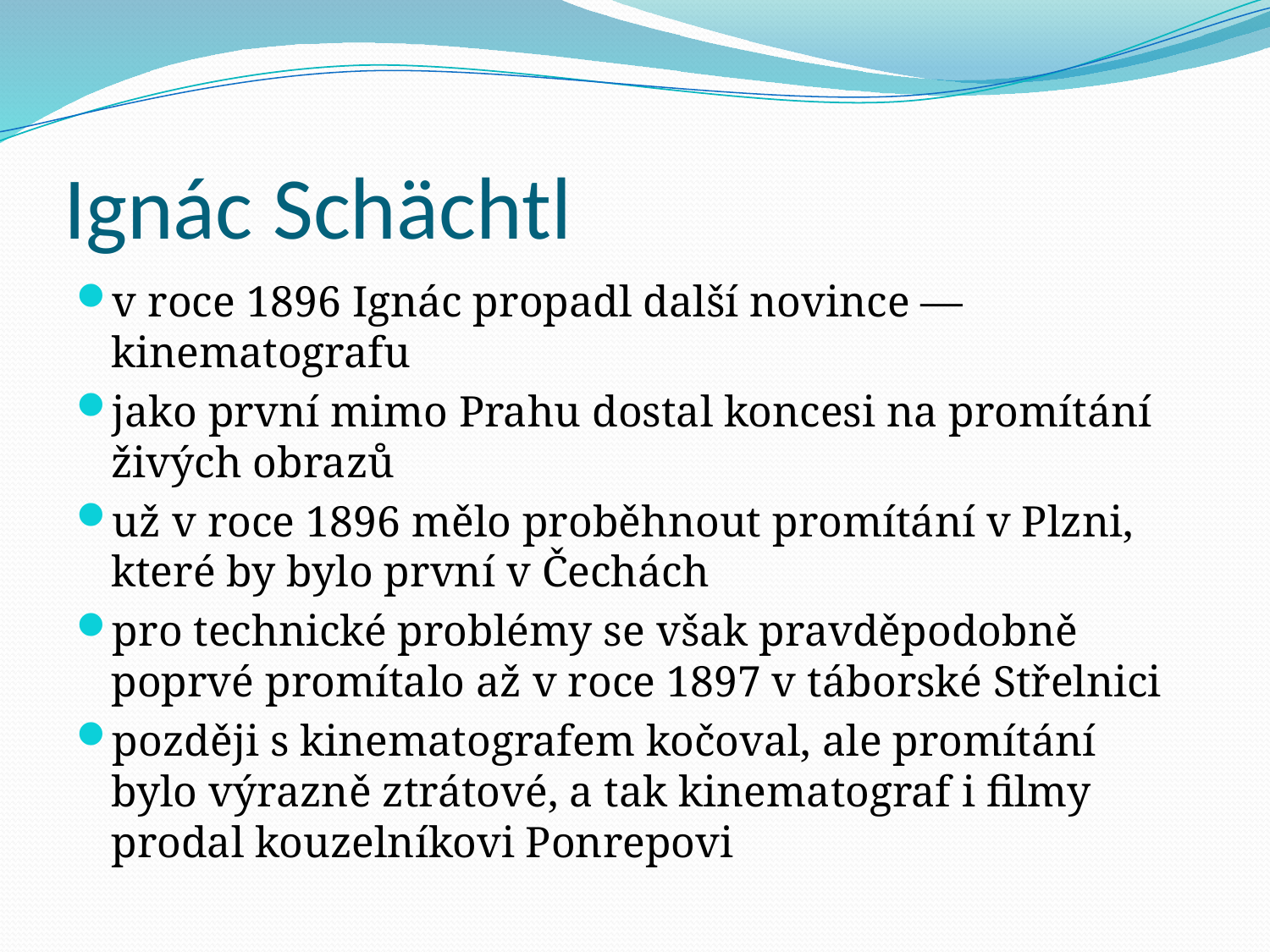

# Ignác Schächtl
v roce 1896 Ignác propadl další novince — kinematografu
jako první mimo Prahu dostal koncesi na promítání živých obrazů
už v roce 1896 mělo proběhnout promítání v Plzni, které by bylo první v Čechách
pro technické problémy se však pravděpodobně poprvé promítalo až v roce 1897 v táborské Střelnici
později s kinematografem kočoval, ale promítání bylo výrazně ztrátové, a tak kinematograf i filmy prodal kouzelníkovi Ponrepovi